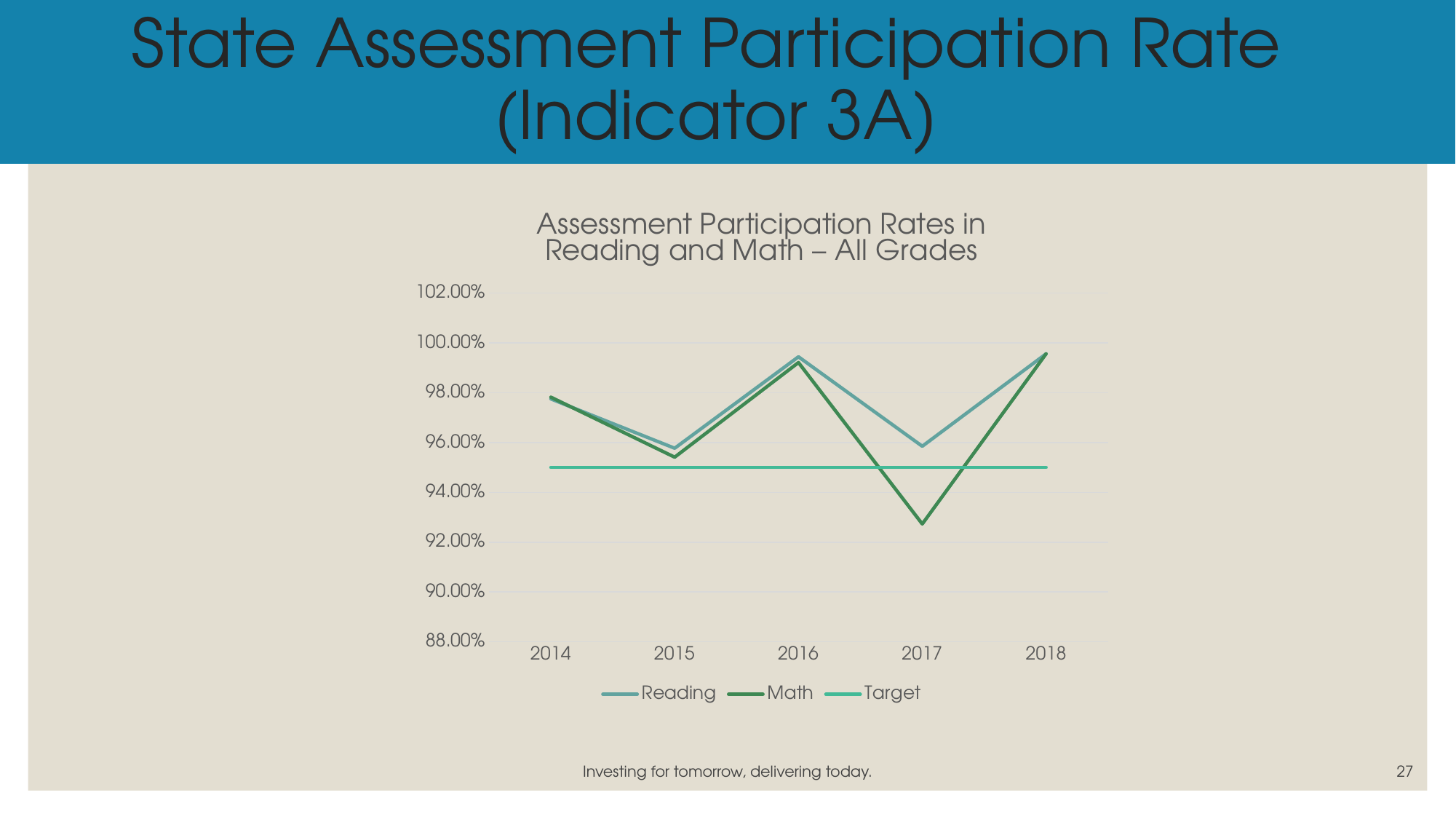

# State Assessment Participation Rate (Indicator 3A)

### Chart: Assessment Participation Rates in Reading and Math – All Grades

| Category | Reading | Math | Target |
|---|---|---|---|
| 2014 | 0.9775 | 0.9782 | 0.95 |
| 2015 | 0.9577 | 0.9541 | 0.95 |
| 2016 | 0.9944 | 0.9921 | 0.95 |
| 2017 | 0.9585 | 0.9273 | 0.95 |
| 2018 | 0.9956 | 0.9956 | 0.95 |
Investing for tomorrow, delivering today.
27